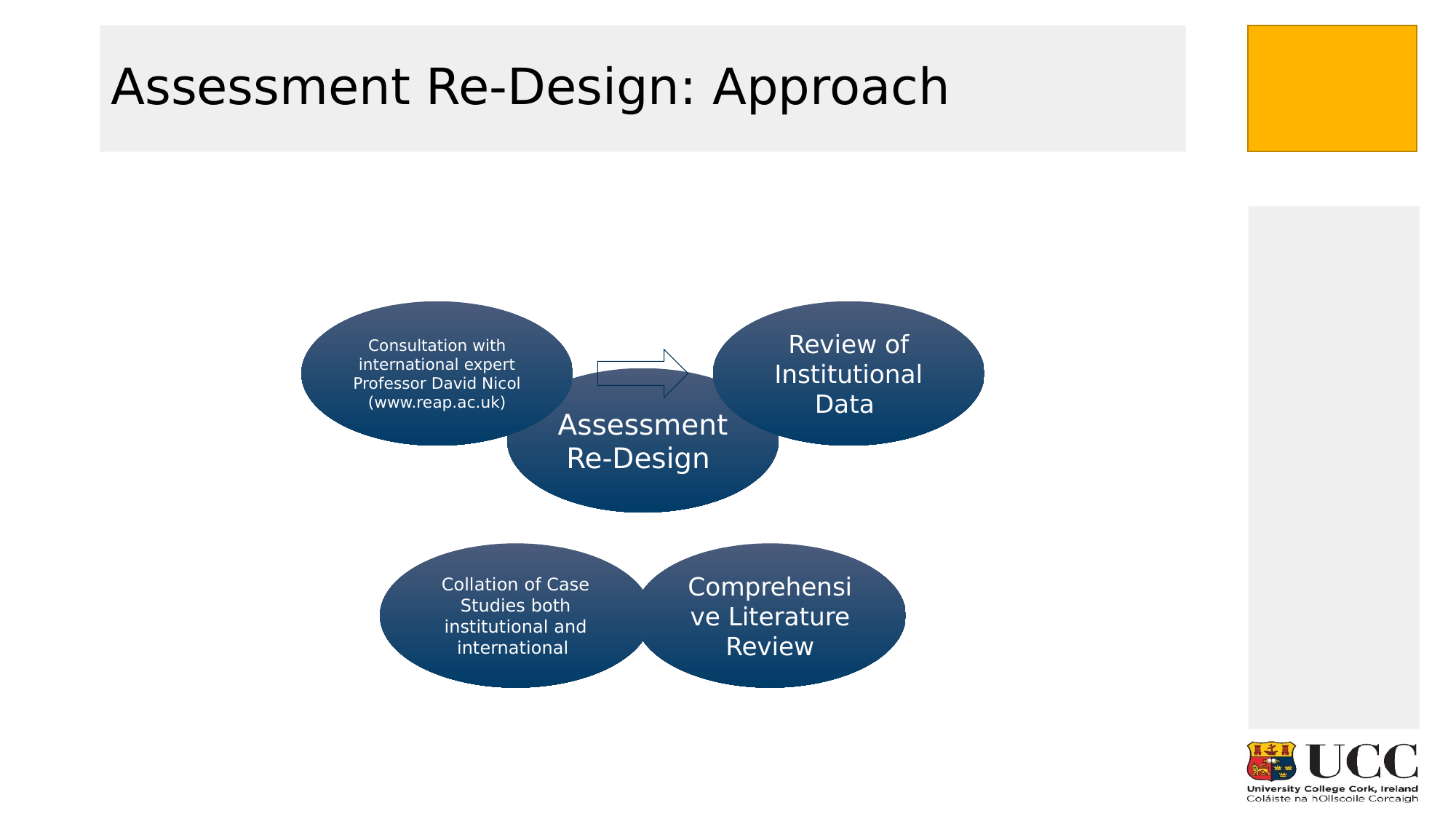

# Assessment Re-Design: Approach
Assessment Re-Design
Review of Institutional Data
Comprehensive Literature Review
Collation of Case Studies both institutional and international
Consultation with international expert
Professor David Nicol
(www.reap.ac.uk)